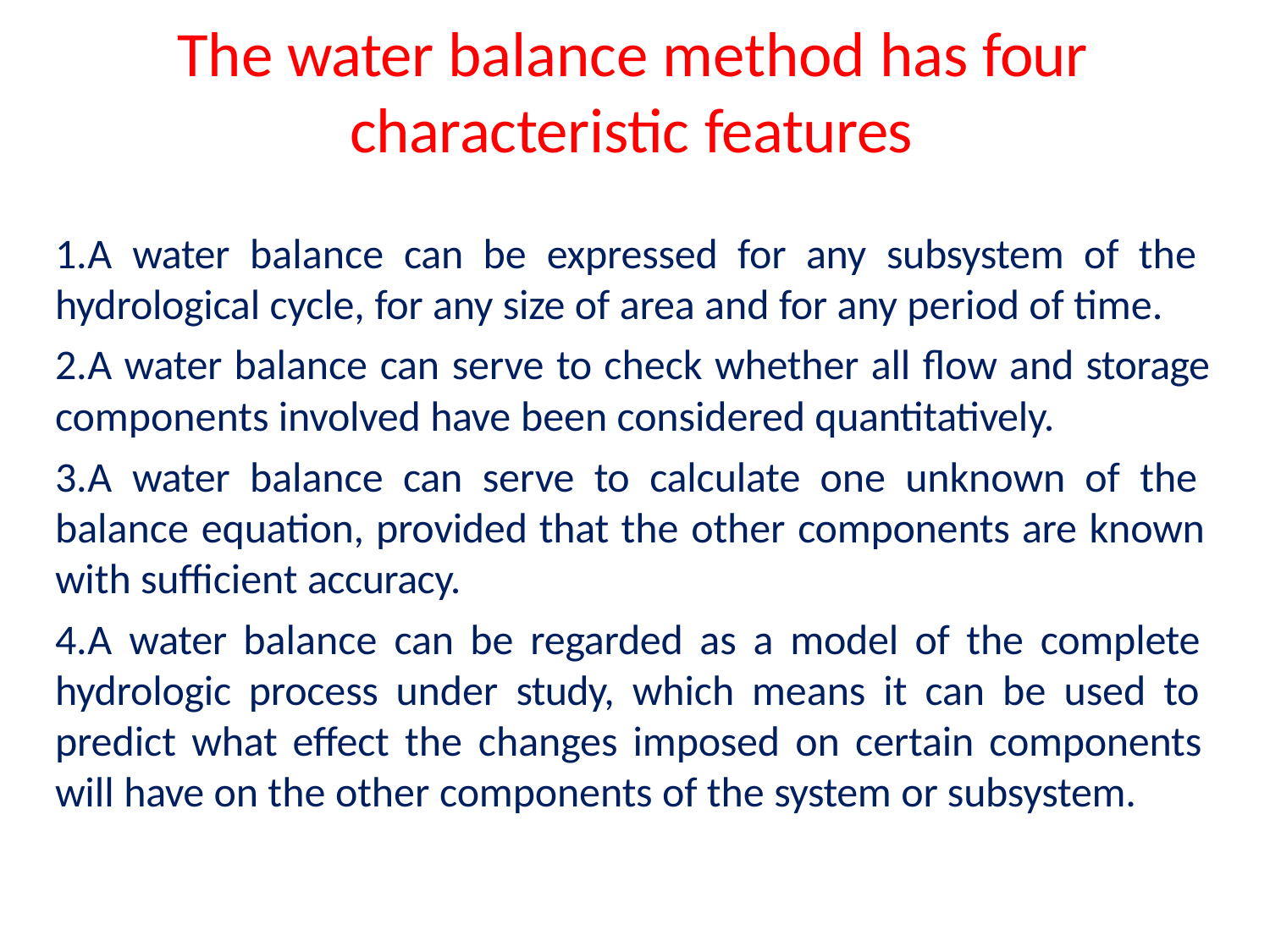

# The water balance method has four  characteristic features
1.A water balance can be expressed for any subsystem of the  hydrological cycle, for any size of area and for any period of time.
2.A water balance can serve to check whether all flow and storage
components involved have been considered quantitatively.
3.A water balance can serve to calculate one unknown of the  balance equation, provided that the other components are known  with sufficient accuracy.
4.A water balance can be regarded as a model of the complete  hydrologic process under study, which means it can be used to  predict what effect the changes imposed on certain components  will have on the other components of the system or subsystem.